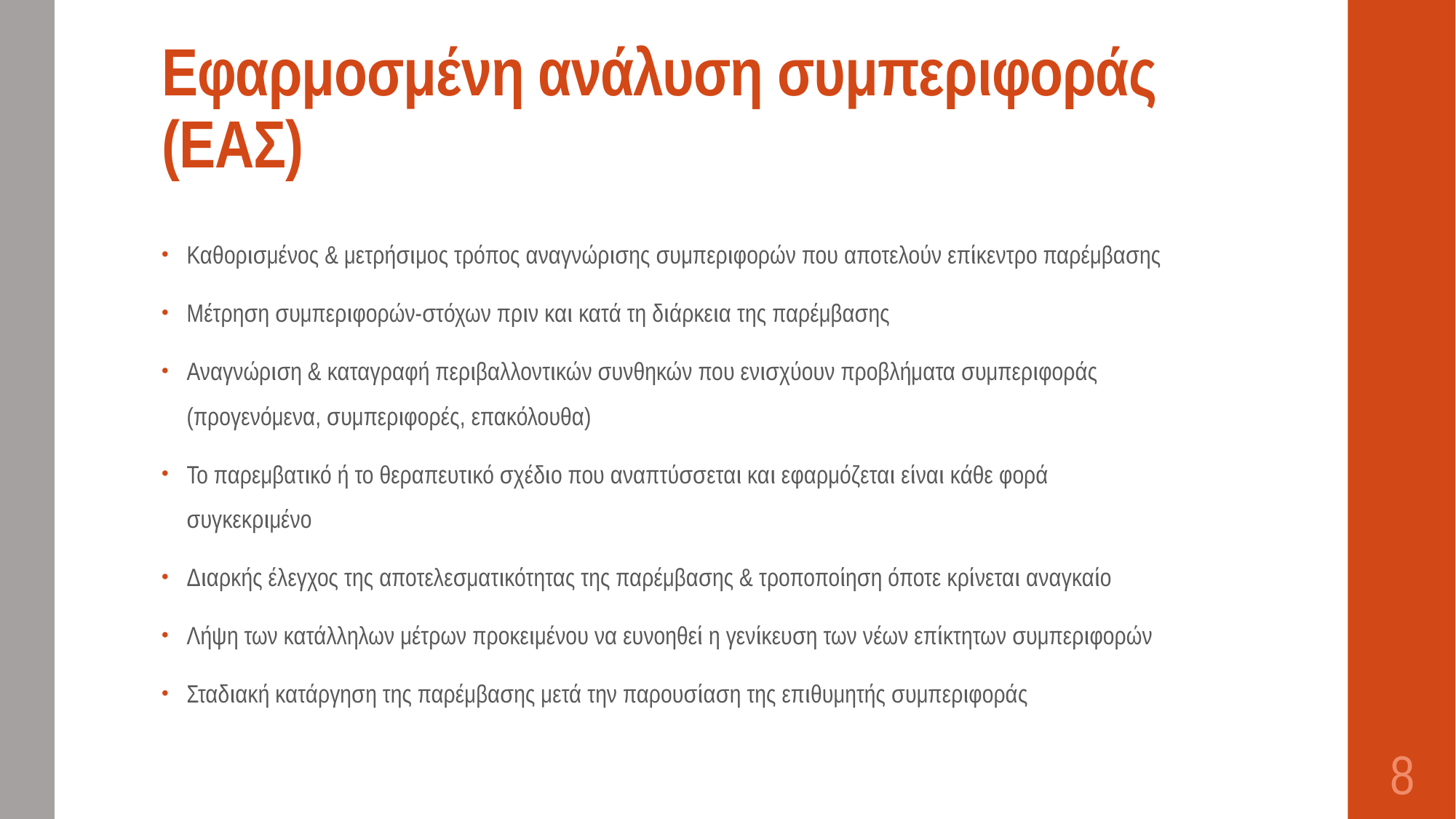

# Εφαρμοσμένη ανάλυση συμπεριφοράς (ΕΑΣ)
Καθορισμένος & μετρήσιμος τρόπος αναγνώρισης συμπεριφορών που αποτελούν επίκεντρο παρέμβασης
Μέτρηση συμπεριφορών-στόχων πριν και κατά τη διάρκεια της παρέμβασης
Αναγνώριση & καταγραφή περιβαλλοντικών συνθηκών που ενισχύουν προβλήματα συμπεριφοράς (προγενόμενα, συμπεριφορές, επακόλουθα)
Το παρεμβατικό ή το θεραπευτικό σχέδιο που αναπτύσσεται και εφαρμόζεται είναι κάθε φορά συγκεκριμένο
Διαρκής έλεγχος της αποτελεσματικότητας της παρέμβασης & τροποποίηση όποτε κρίνεται αναγκαίο
Λήψη των κατάλληλων μέτρων προκειμένου να ευνοηθεί η γενίκευση των νέων επίκτητων συμπεριφορών
Σταδιακή κατάργηση της παρέμβασης μετά την παρουσίαση της επιθυμητής συμπεριφοράς
8